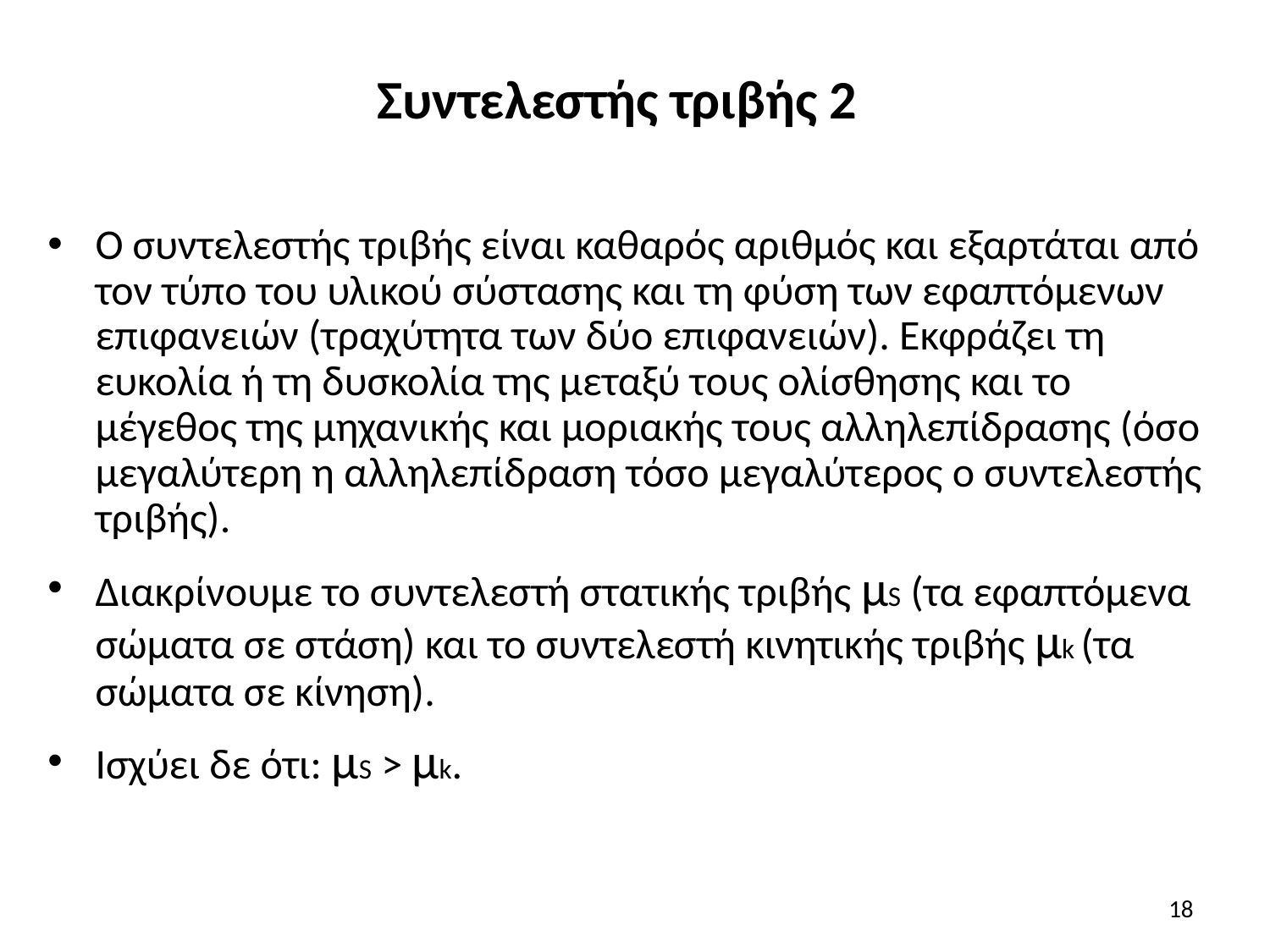

# Συντελεστής τριβής 2
Ο συντελεστής τριβής είναι καθαρός αριθμός και εξαρτάται από τον τύπο του υλικού σύστασης και τη φύση των εφαπτόμενων επιφανειών (τραχύτητα των δύο επιφανειών). Εκφράζει τη ευκολία ή τη δυσκολία της μεταξύ τους ολίσθησης και το μέγεθος της μηχανικής και μοριακής τους αλληλεπίδρασης (όσο μεγαλύτερη η αλληλεπίδραση τόσο μεγαλύτερος ο συντελεστής τριβής).
Διακρίνουμε το συντελεστή στατικής τριβής μS (τα εφαπτόμενα σώματα σε στάση) και το συντελεστή κινητικής τριβής μk (τα σώματα σε κίνηση).
Ισχύει δε ότι: μS > μk.
18